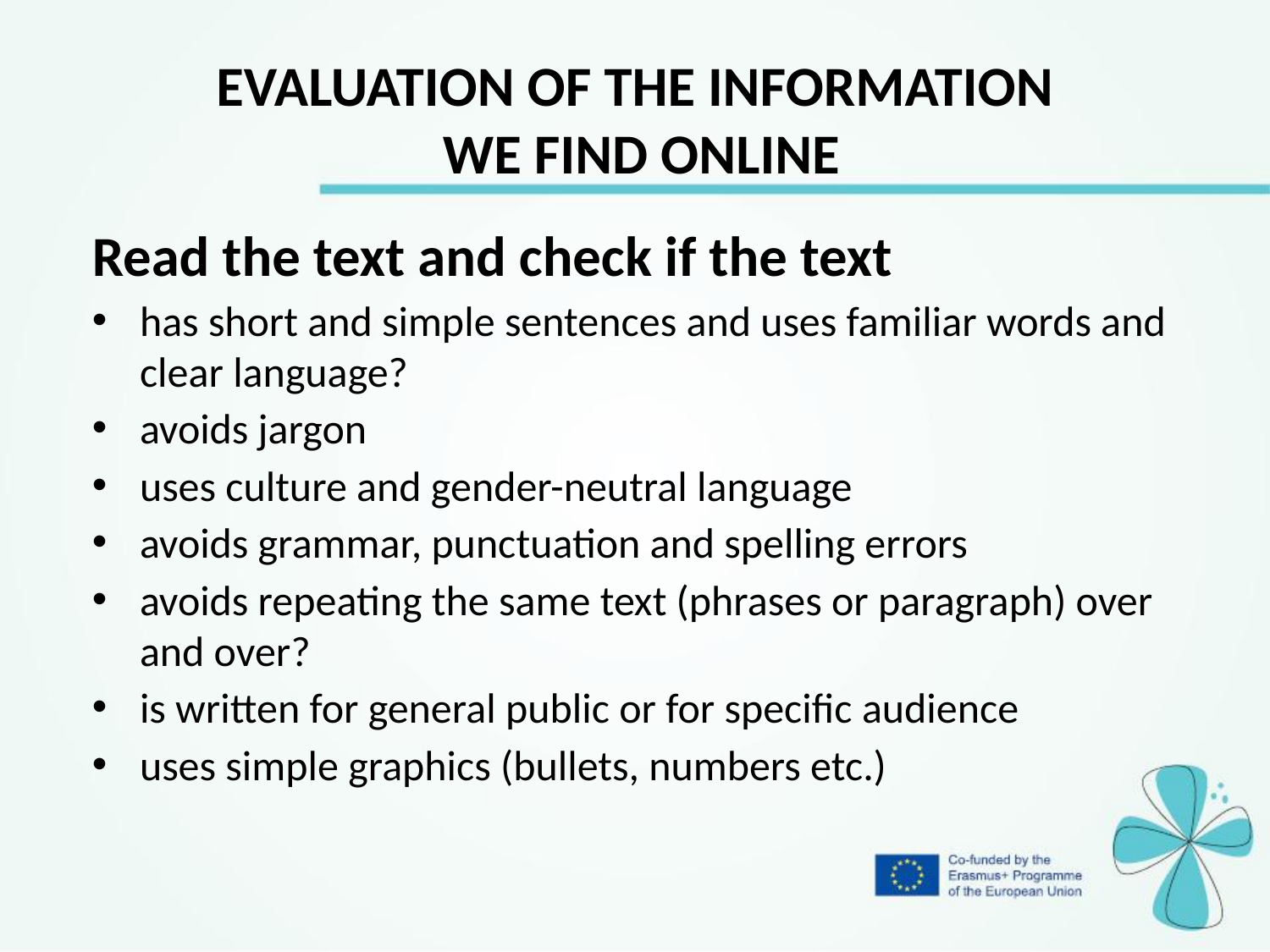

# EVALUATION OF THE INFORMATION WE FIND ONLINE
Read the text and check if the text
has short and simple sentences and uses familiar words and clear language?
avoids jargon
uses culture and gender-neutral language
avoids grammar, punctuation and spelling errors
avoids repeating the same text (phrases or paragraph) over and over?
is written for general public or for specific audience
uses simple graphics (bullets, numbers etc.)